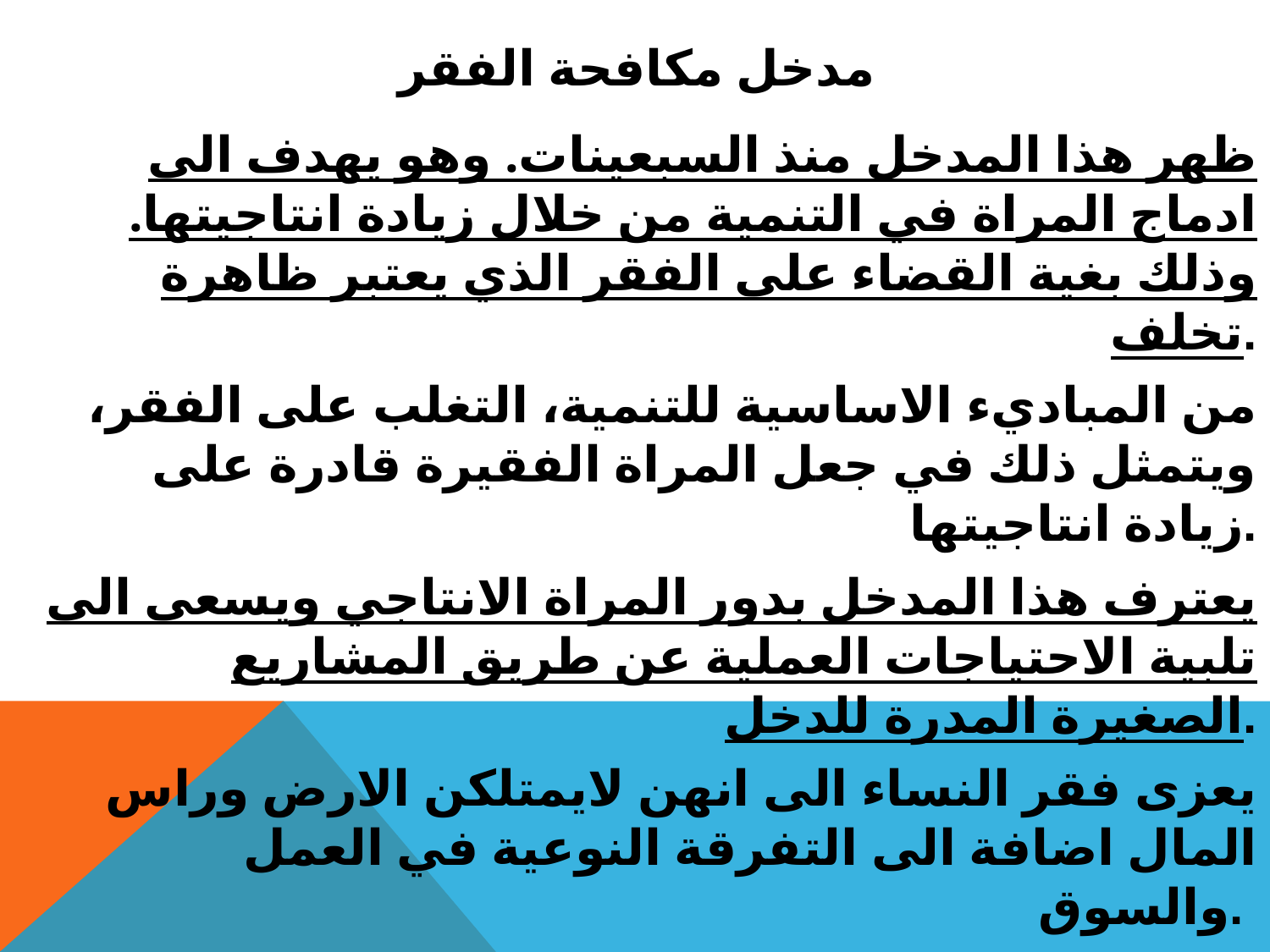

# مدخل مكافحة الفقر
ظهر هذا المدخل منذ السبعينات. وهو يهدف الى ادماج المراة في التنمية من خلال زيادة انتاجيتها. وذلك بغية القضاء على الفقر الذي يعتبر ظاهرة تخلف.
من المباديء الاساسية للتنمية، التغلب على الفقر، ويتمثل ذلك في جعل المراة الفقيرة قادرة على زيادة انتاجيتها.
يعترف هذا المدخل بدور المراة الانتاجي ويسعى الى تلبية الاحتياجات العملية عن طريق المشاريع الصغيرة المدرة للدخل.
يعزى فقر النساء الى انهن لايمتلكن الارض وراس المال اضافة الى التفرقة النوعية في العمل والسوق.